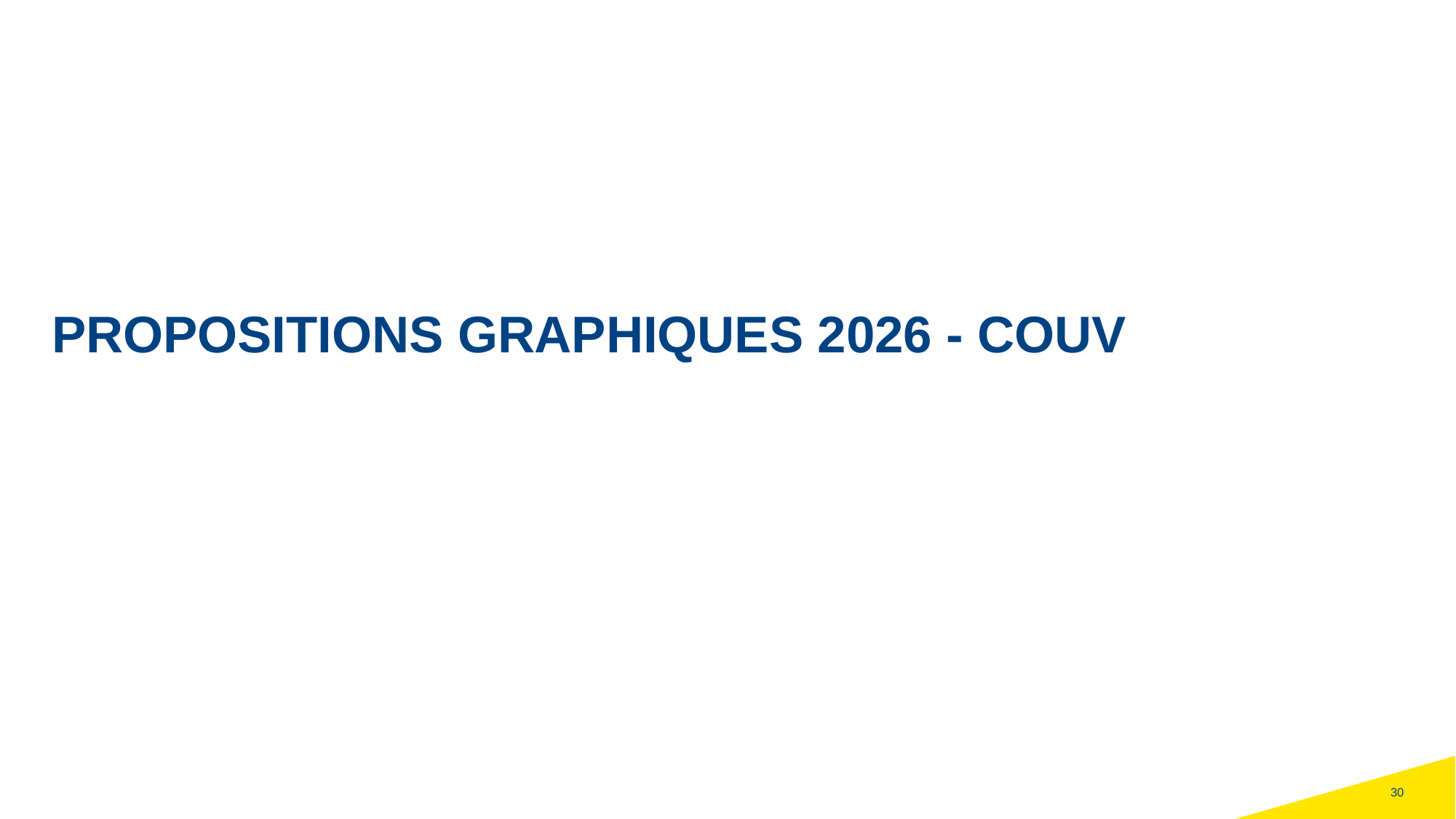

# PROPOSITIONS GRAPHIQUES 2026 - Couv
30